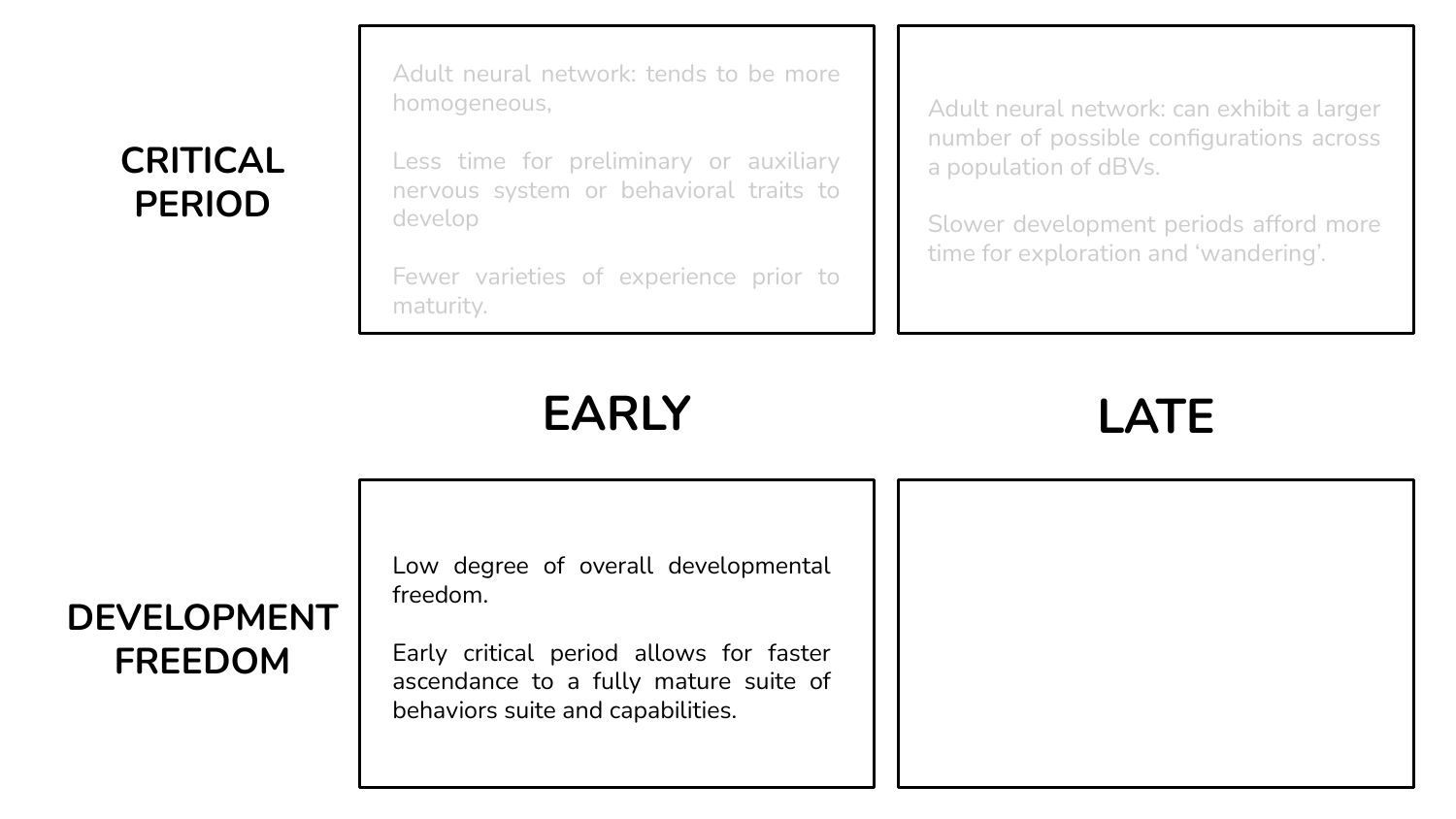

Adult neural network: tends to be more homogeneous,

Less time for preliminary or auxiliary nervous system or behavioral traits to develop

Fewer varieties of experience prior to maturity.
Adult neural network: can exhibit a larger number of possible configurations across a population of dBVs.

Slower development periods afford more time for exploration and ‘wandering’.
CRITICAL PERIOD
EARLY
LATE

Low degree of overall developmental freedom.

Early critical period allows for faster ascendance to a fully mature suite of behaviors suite and capabilities.
DEVELOPMENT
FREEDOM